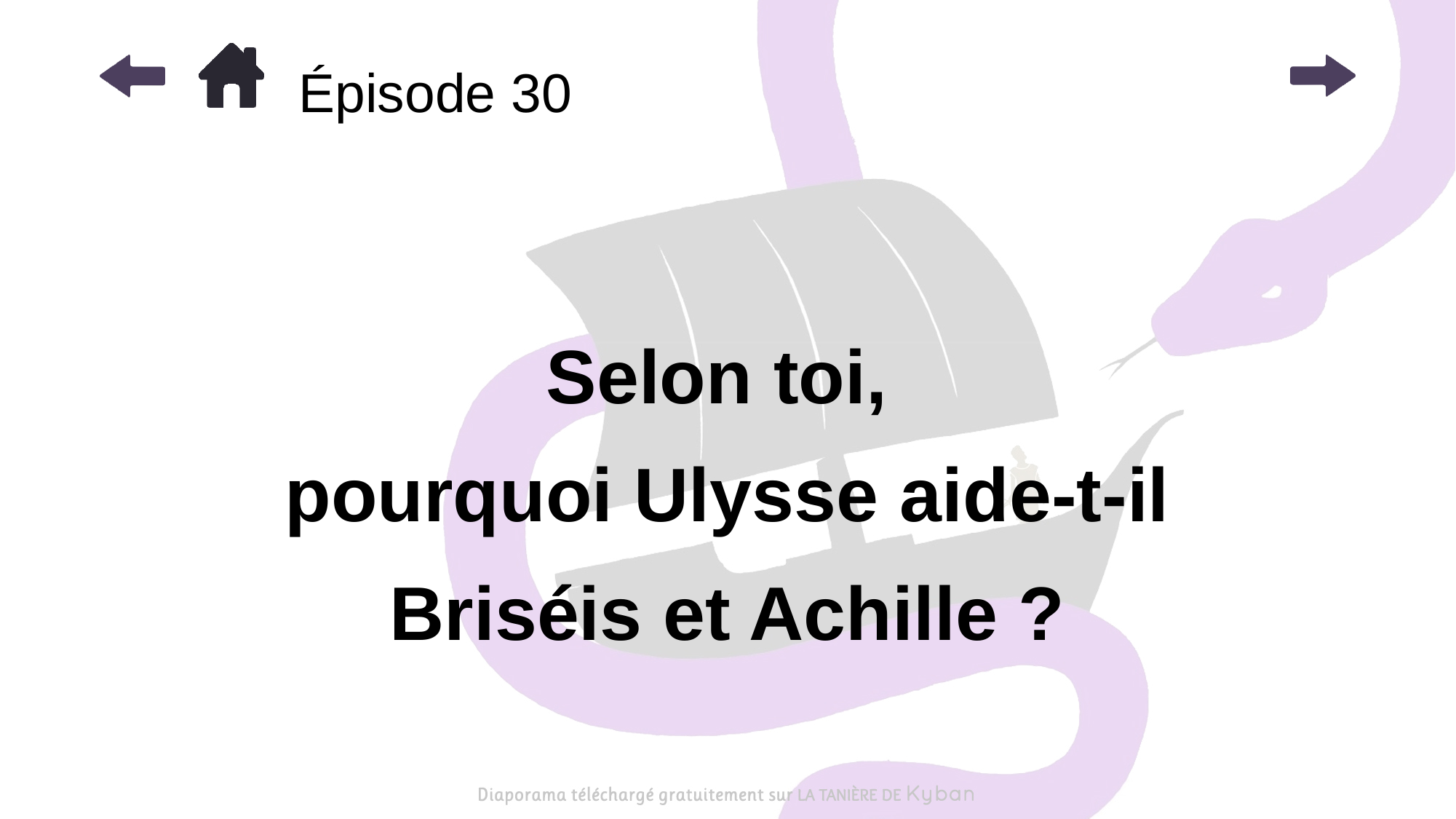

# Épisode 30
Selon toi,
pourquoi Ulysse aide-t-il
Briséis et Achille ?